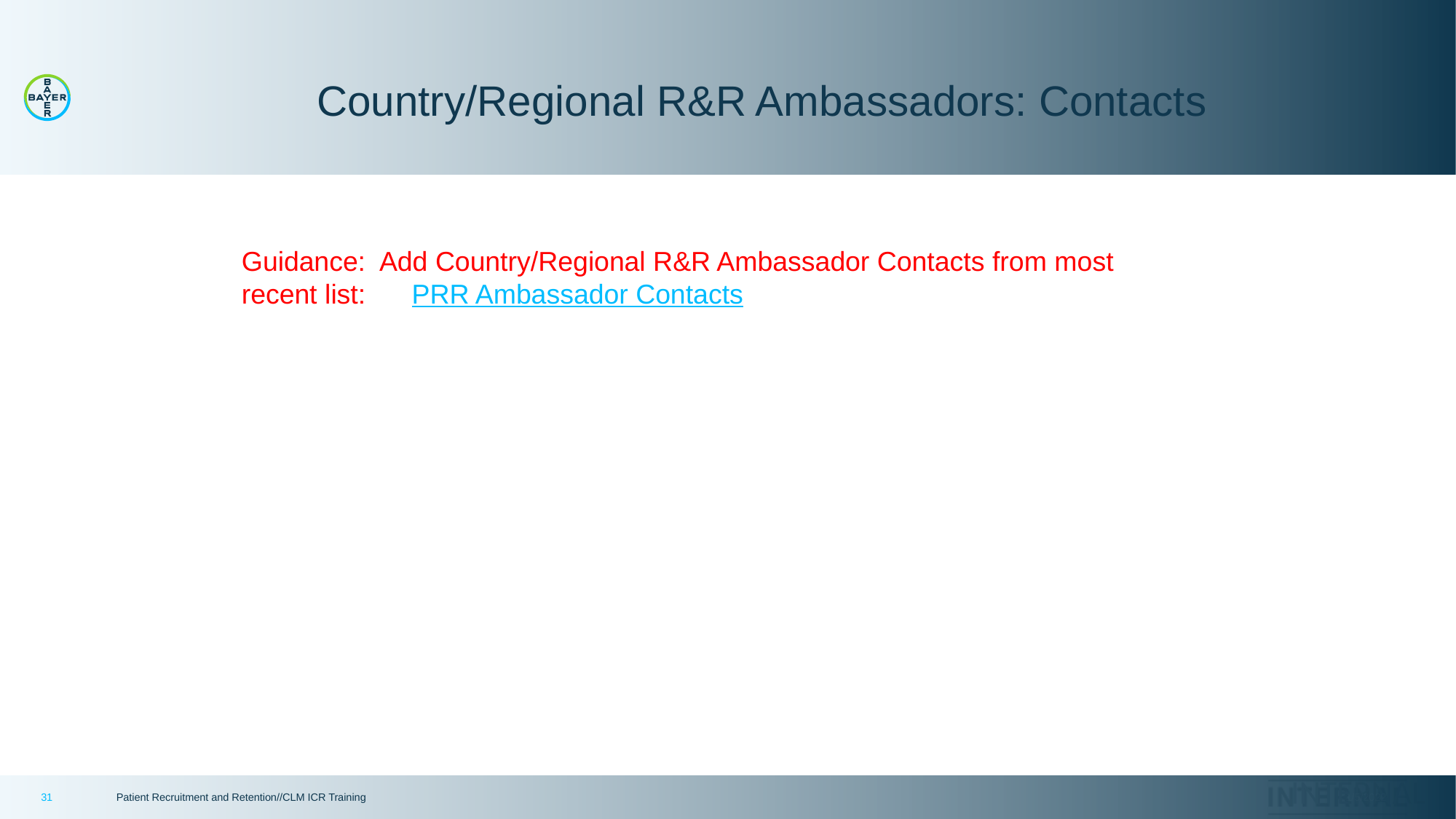

# Country/Regional R&R Ambassadors: Contacts

Guidance:  Add Country/Regional R&R Ambassador Contacts from most recent list:      PRR Ambassador Contacts

31
Patient Recruitment and Retention//CLM ICR Training
1/5/2022